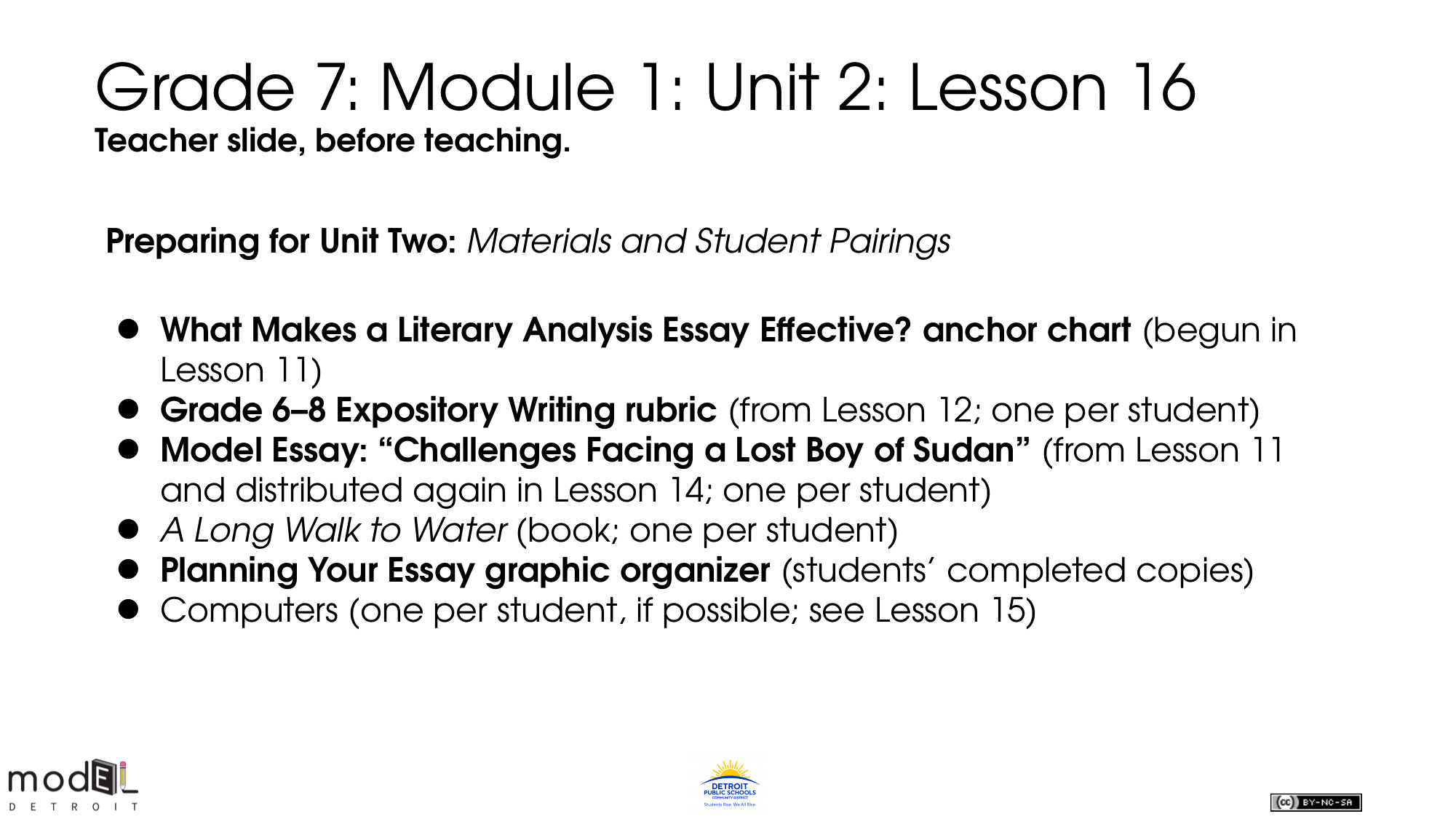

Grade 7: Module 1: Unit 2: Lesson 16
Teacher slide, before teaching.
Preparing for Unit Two: Materials and Student Pairings

What Makes a Literary Analysis Essay Effective? anchor chart (begun in Lesson 11)
Grade 6–8 Expository Writing rubric (from Lesson 12; one per student)
Model Essay: “Challenges Facing a Lost Boy of Sudan” (from Lesson 11 and distributed again in Lesson 14; one per student)
A Long Walk to Water (book; one per student)
Planning Your Essay graphic organizer (students’ completed copies)
Computers (one per student, if possible; see Lesson 15)